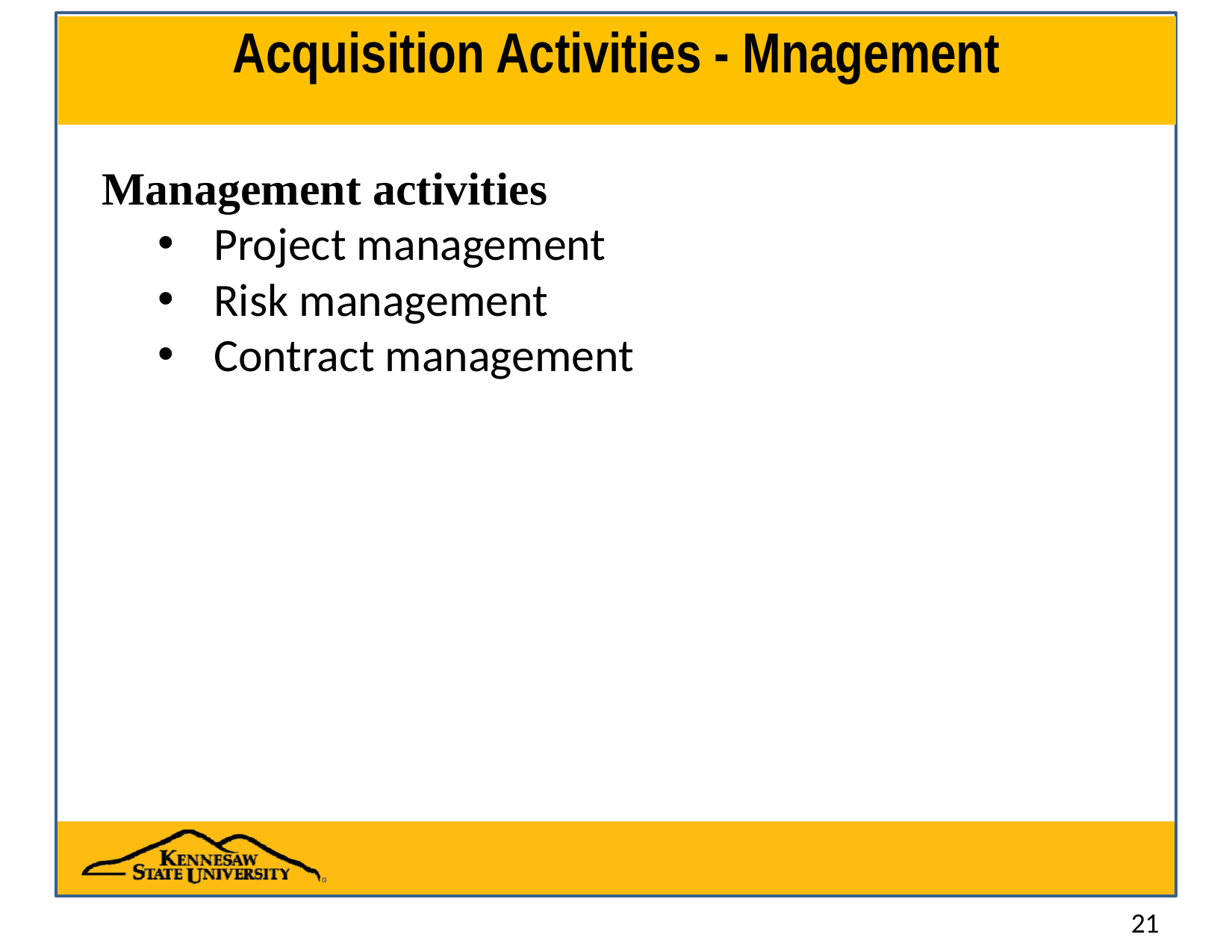

# Acquisition Activities - Mnagement
Management activities
Project management
Risk management
Contract management